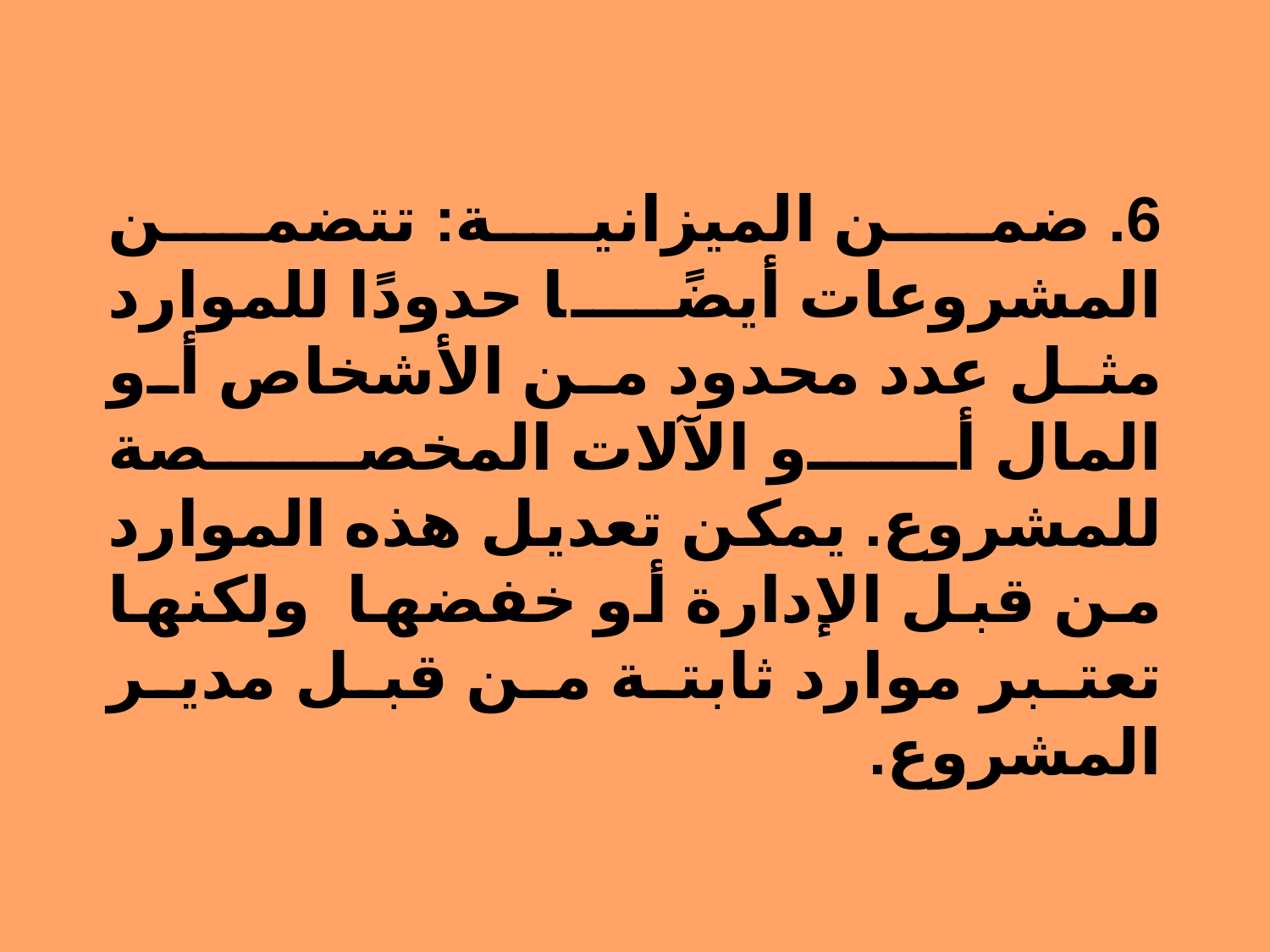

# 6. ضمن الميزانية: تتضمن المشروعات أيضًا حدودًا للموارد مثل عدد محدود من الأشخاص أو المال أو الآلات المخصصة للمشروع. يمكن تعديل هذه الموارد من قبل الإدارة أو خفضها  ولكنها تعتبر موارد ثابتة من قبل مدير المشروع.